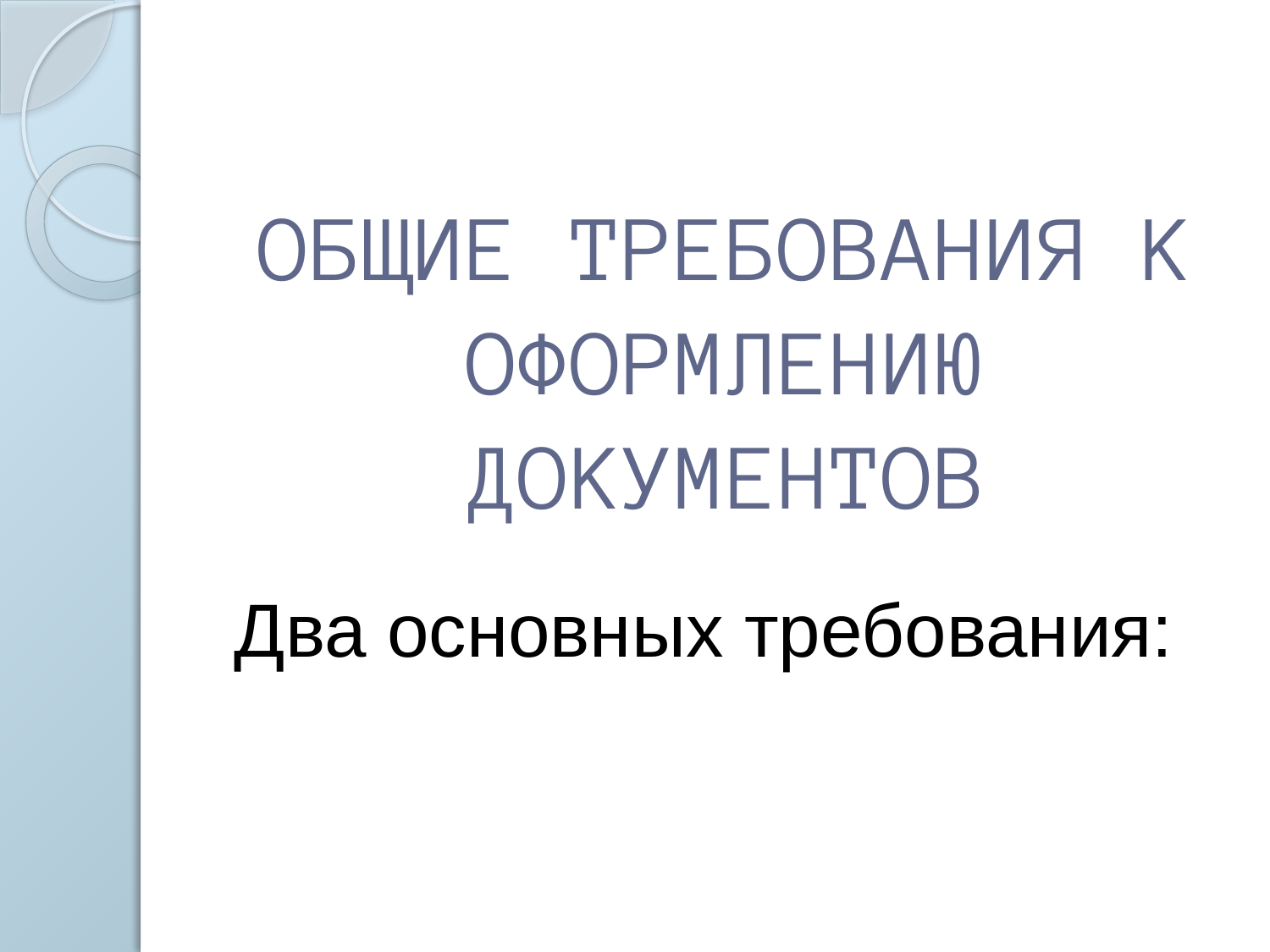

# ОБЩИЕ ТРЕБОВАНИЯ К ОФОРМЛЕНИЮ ДОКУМЕНТОВ
Два основных требования: